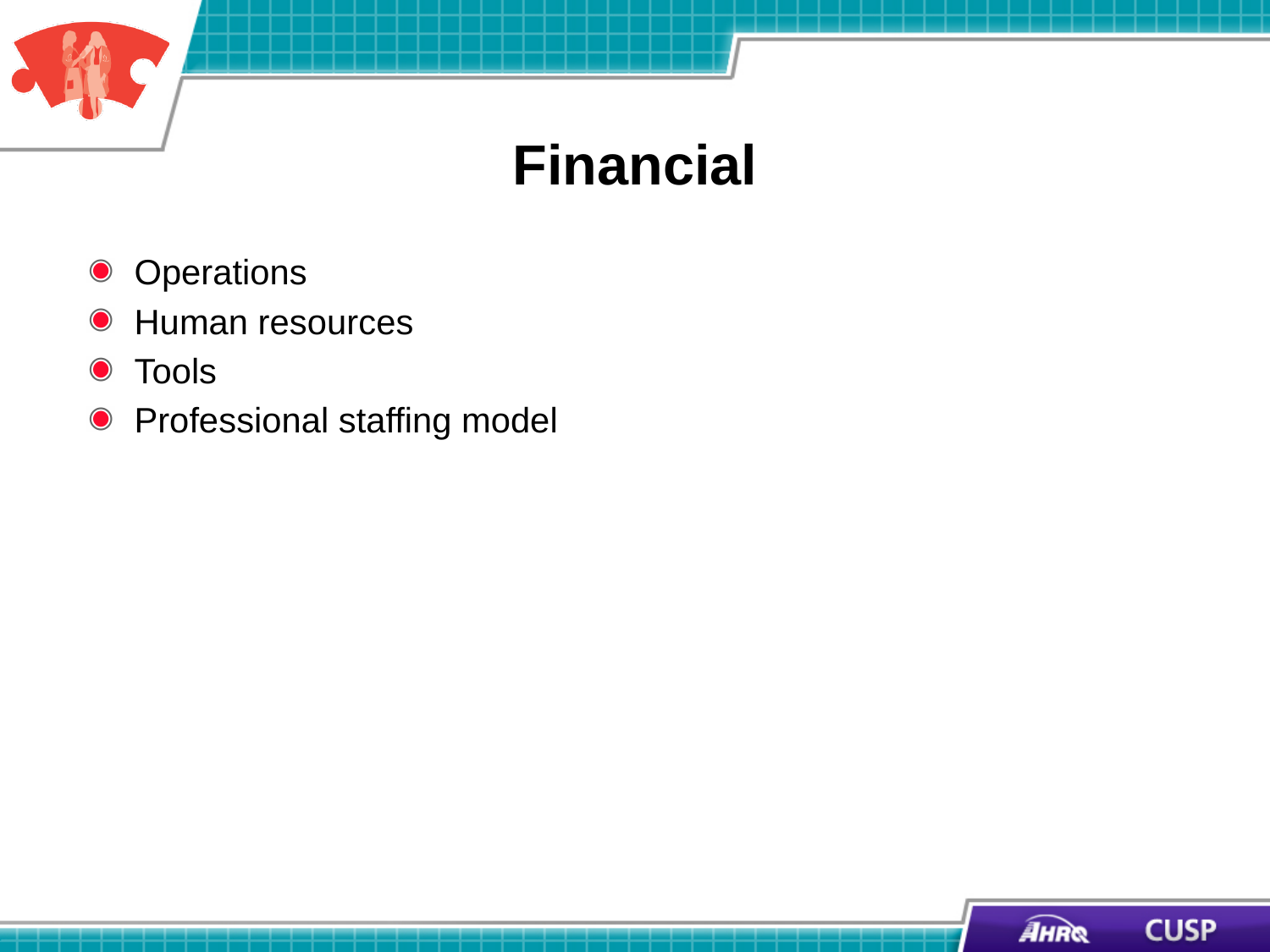

# Financial
Operations
Human resources
Tools
Professional staffing model